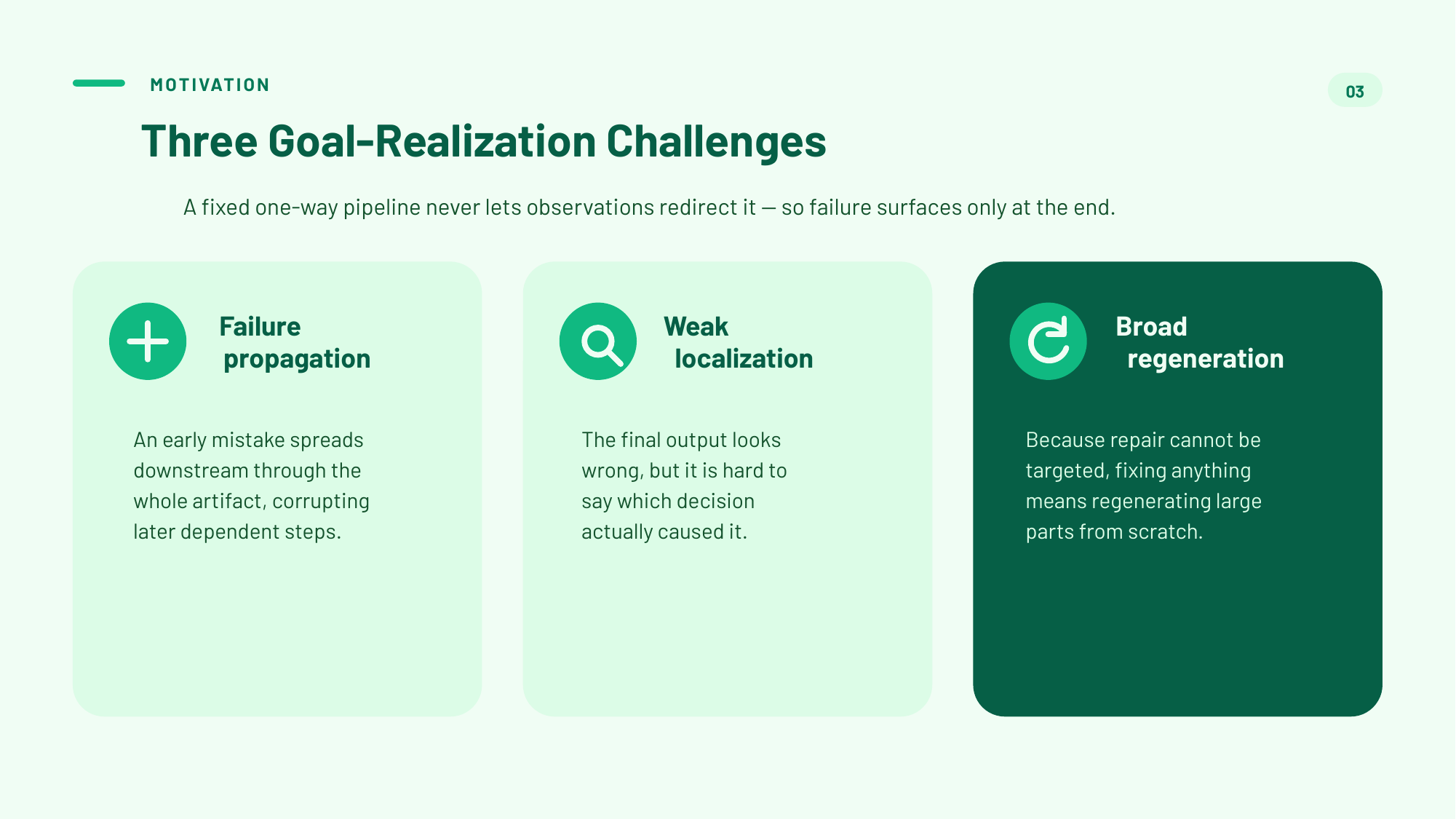

MOTIVATION

03
Three Goal-Realization Challenges
A fixed one-way pipeline never lets observations redirect it — so failure surfaces only at the end.

Failure

propagation
An early mistake spreads
downstream through the
whole artifact, corrupting
later dependent steps.

Weak

localization

The final output looks
wrong, but it is hard to
say which decision
actually caused it.

Broad

regeneration
Because repair cannot be
targeted, fixing anything
means regenerating large
parts from scratch.